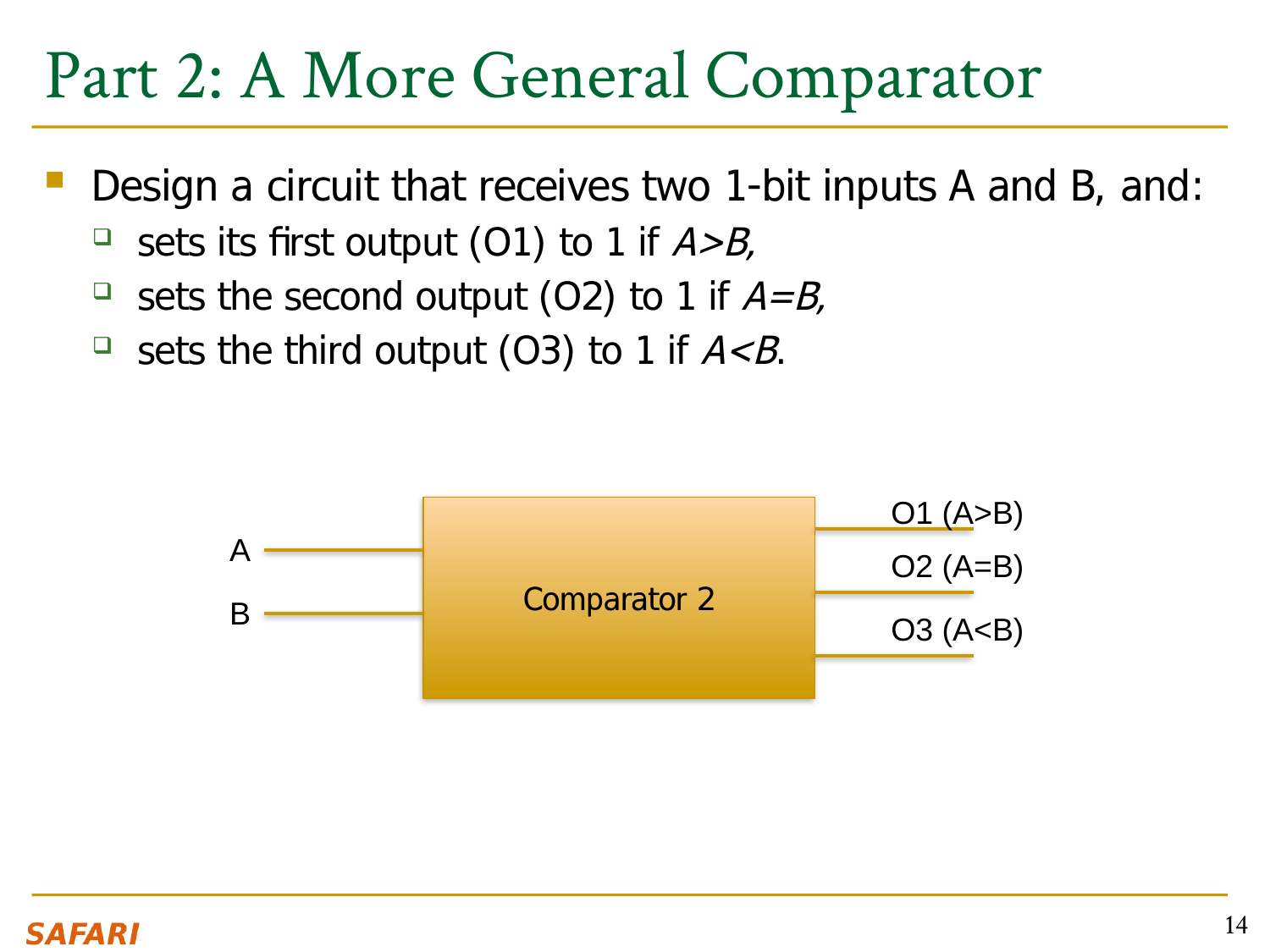

# Part 2: A More General Comparator
Design a circuit that receives two 1-bit inputs A and B, and:
sets its first output (O1) to 1 if A>B,
sets the second output (O2) to 1 if A=B,
sets the third output (O3) to 1 if A<B.

O1 (A>B)
Comparator 2
A
O2 (A=B)
B
O3 (A<B)
14